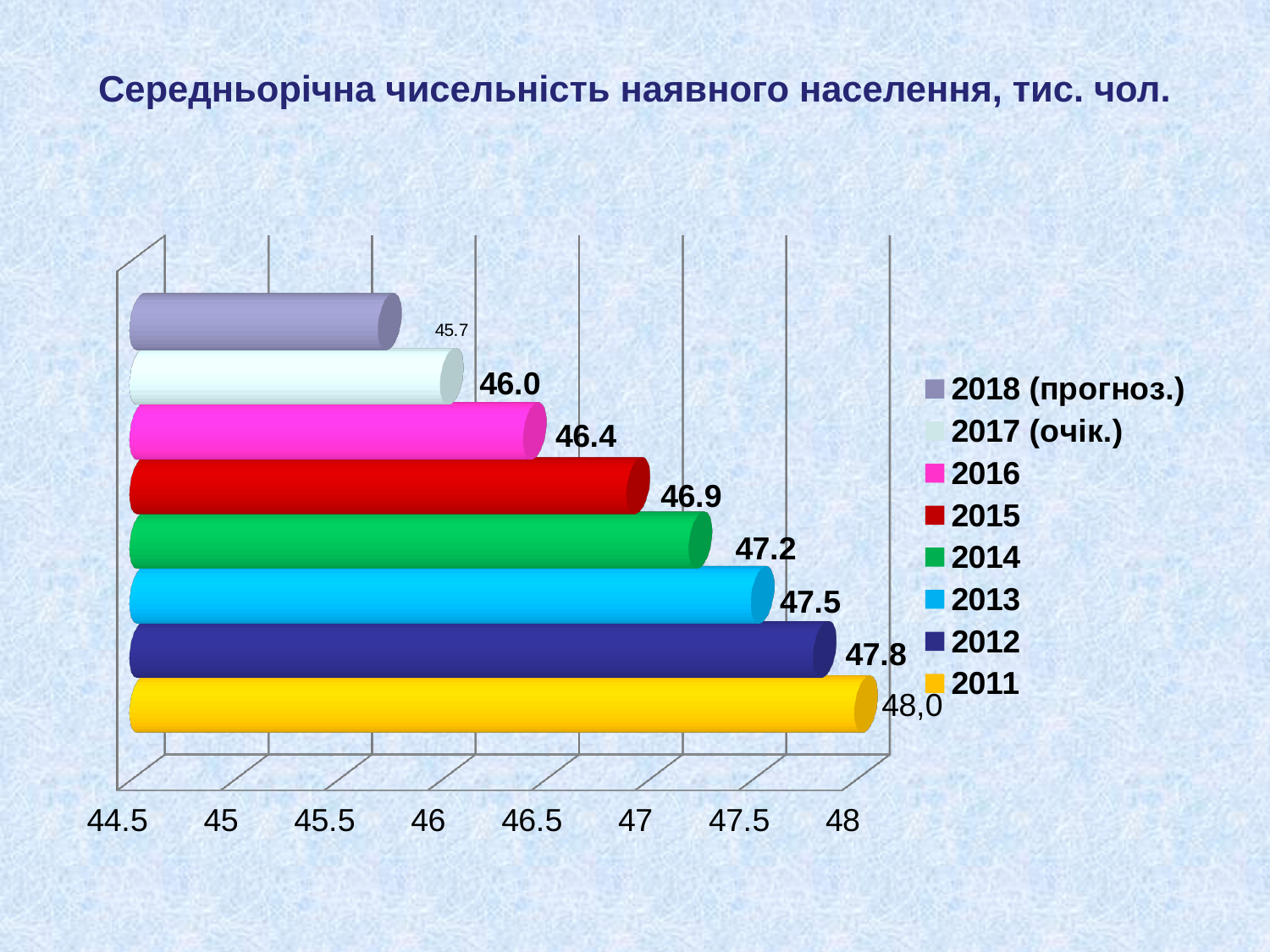

# Середньорічна чисельність наявного населення, тис. чол.

[unsupported chart]